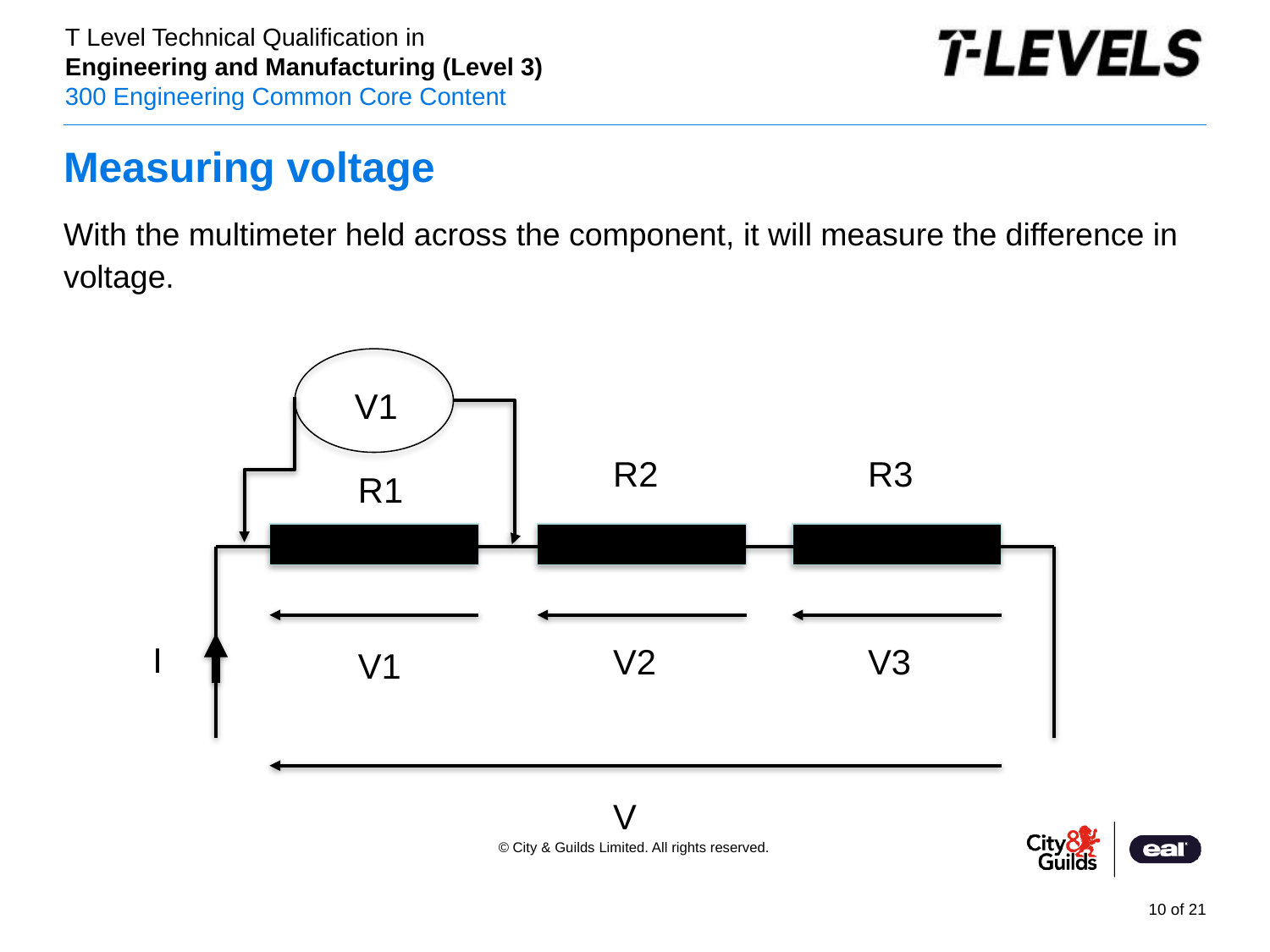

# Measuring voltage
With the multimeter held across the component, it will measure the difference in voltage.

V1
R2
R3
R1

I
V2
V3
V1
V